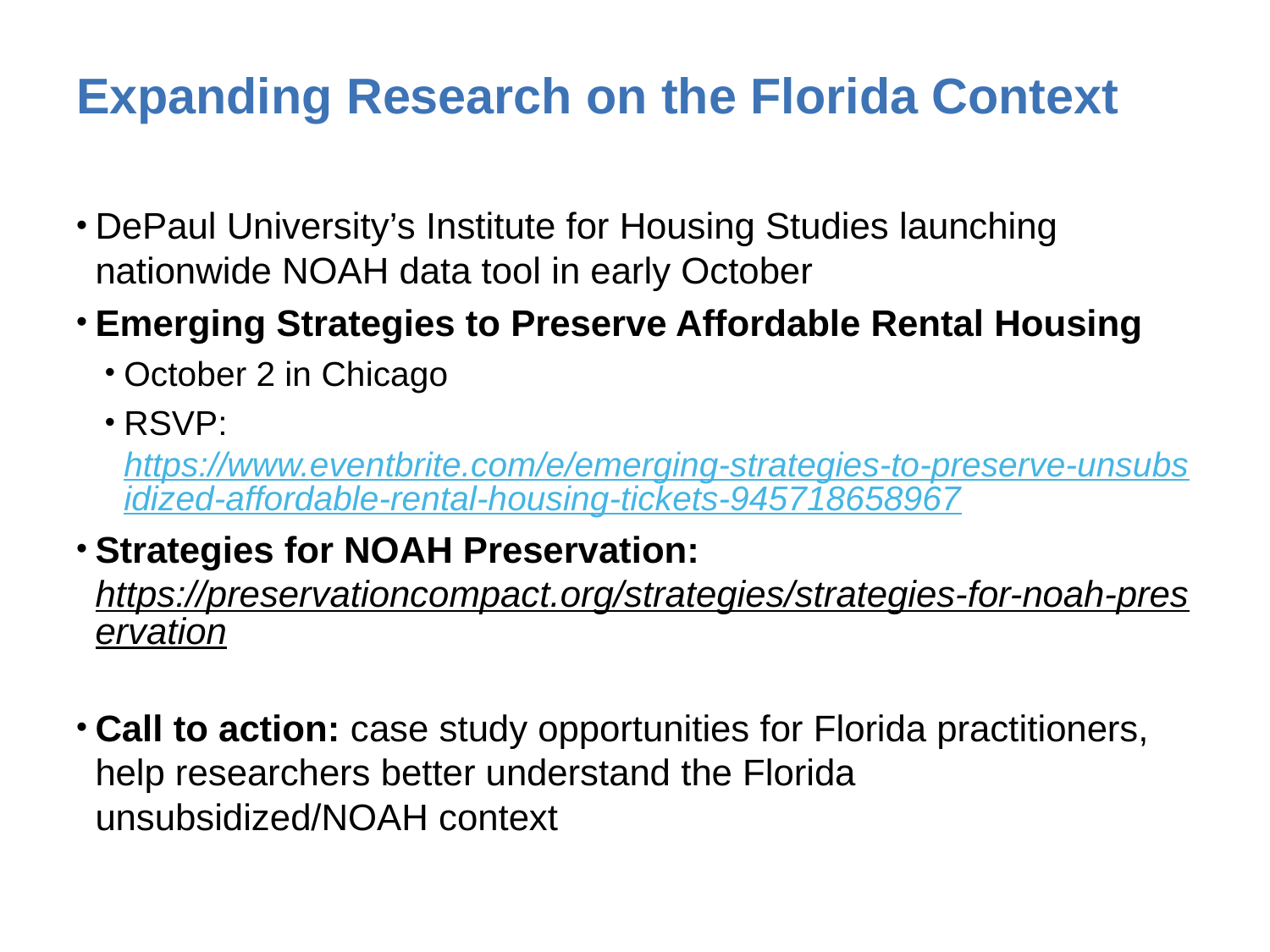

# Expanding Research on the Florida Context
DePaul University’s Institute for Housing Studies launching nationwide NOAH data tool in early October
Emerging Strategies to Preserve Affordable Rental Housing
October 2 in Chicago
RSVP: https://www.eventbrite.com/e/emerging-strategies-to-preserve-unsubsidized-affordable-rental-housing-tickets-945718658967
Strategies for NOAH Preservation: https://preservationcompact.org/strategies/strategies-for-noah-preservation
Call to action: case study opportunities for Florida practitioners, help researchers better understand the Florida unsubsidized/NOAH context